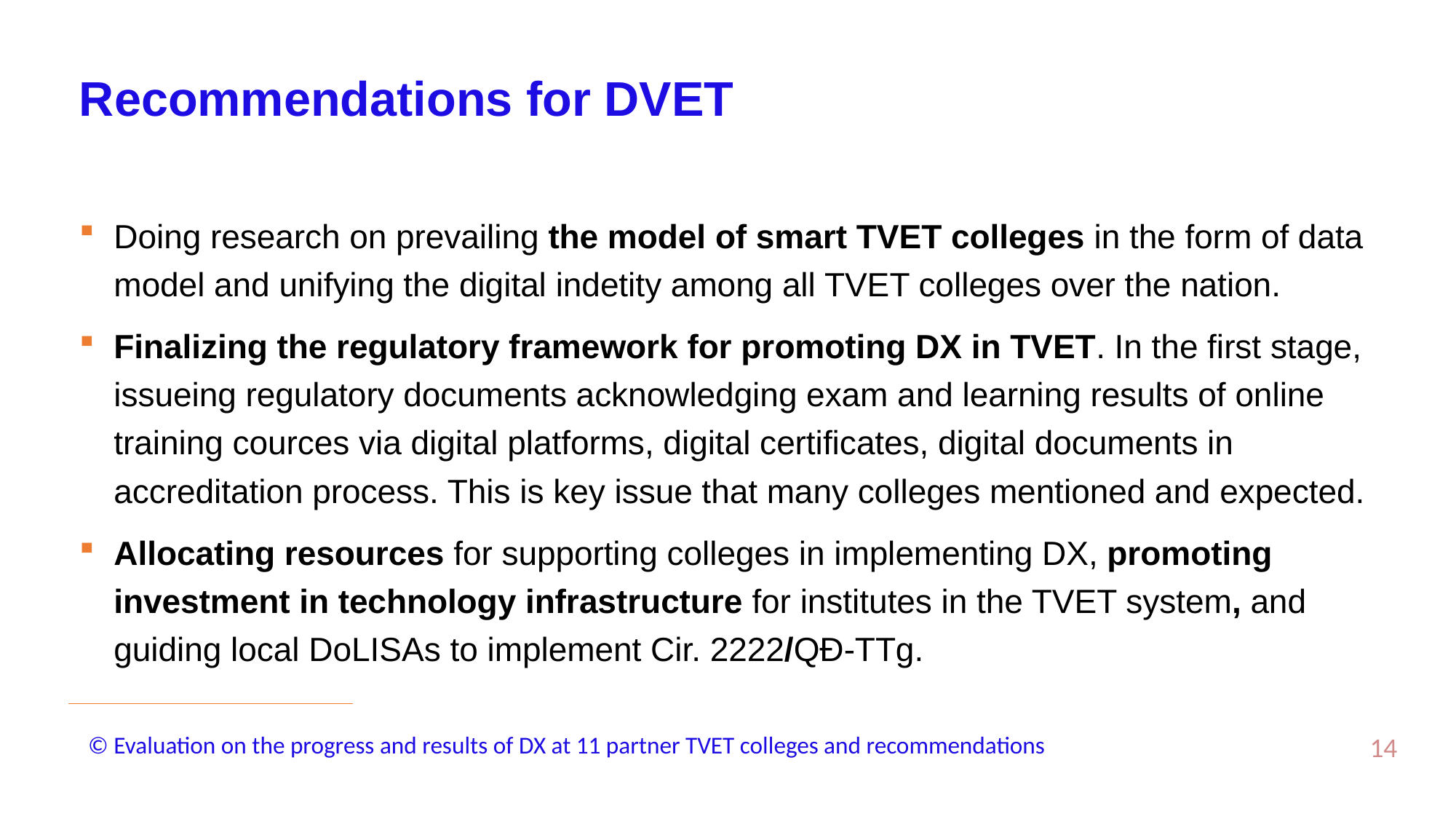

# Recommendations for DVET
Doing research on prevailing the model of smart TVET colleges in the form of data model and unifying the digital indetity among all TVET colleges over the nation.
Finalizing the regulatory framework for promoting DX in TVET. In the first stage, issueing regulatory documents acknowledging exam and learning results of online training cources via digital platforms, digital certificates, digital documents in accreditation process. This is key issue that many colleges mentioned and expected.
Allocating resources for supporting colleges in implementing DX, promoting investment in technology infrastructure for institutes in the TVET system, and guiding local DoLISAs to implement Cir. 2222/QĐ-TTg.

14